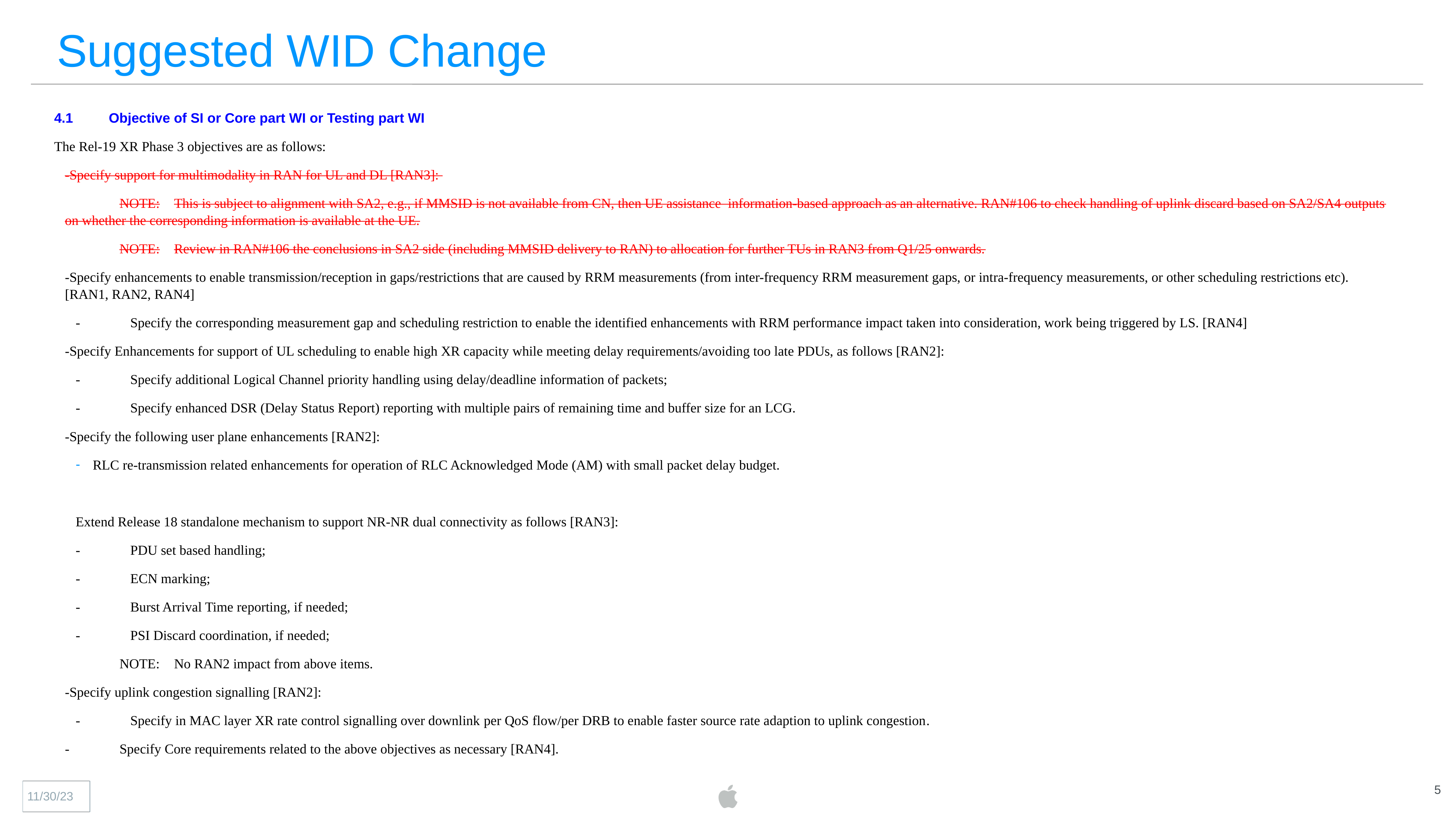

Suggested WID Change
4.1	Objective of SI or Core part WI or Testing part WI
The Rel-19 XR Phase 3 objectives are as follows:
-Specify support for multimodality in RAN for UL and DL [RAN3]:
	NOTE:	This is subject to alignment with SA2, e.g., if MMSID is not available from CN, then UE assistance  information-based approach as an alternative. RAN#106 to check handling of uplink discard based on SA2/SA4 outputs on whether the corresponding information is available at the UE.
	NOTE:	Review in RAN#106 the conclusions in SA2 side (including MMSID delivery to RAN) to allocation for further TUs in RAN3 from Q1/25 onwards.
-Specify enhancements to enable transmission/reception in gaps/restrictions that are caused by RRM measurements (from inter-frequency RRM measurement gaps, or intra-frequency measurements, or other scheduling restrictions etc). [RAN1, RAN2, RAN4]
-	Specify the corresponding measurement gap and scheduling restriction to enable the identified enhancements with RRM performance impact taken into consideration, work being triggered by LS. [RAN4]
-Specify Enhancements for support of UL scheduling to enable high XR capacity while meeting delay requirements/avoiding too late PDUs, as follows [RAN2]:
-	Specify additional Logical Channel priority handling using delay/deadline information of packets;
-	Specify enhanced DSR (Delay Status Report) reporting with multiple pairs of remaining time and buffer size for an LCG.
-Specify the following user plane enhancements [RAN2]:
RLC re-transmission related enhancements for operation of RLC Acknowledged Mode (AM) with small packet delay budget.

Extend Release 18 standalone mechanism to support NR-NR dual connectivity as follows [RAN3]:
-	PDU set based handling;
-	ECN marking;
-	Burst Arrival Time reporting, if needed;
-	PSI Discard coordination, if needed;
	NOTE:	No RAN2 impact from above items.
-Specify uplink congestion signalling [RAN2]:
-	Specify in MAC layer XR rate control signalling over downlink per QoS flow/per DRB to enable faster source rate adaption to uplink congestion.
-	Specify Core requirements related to the above objectives as necessary [RAN4].
5